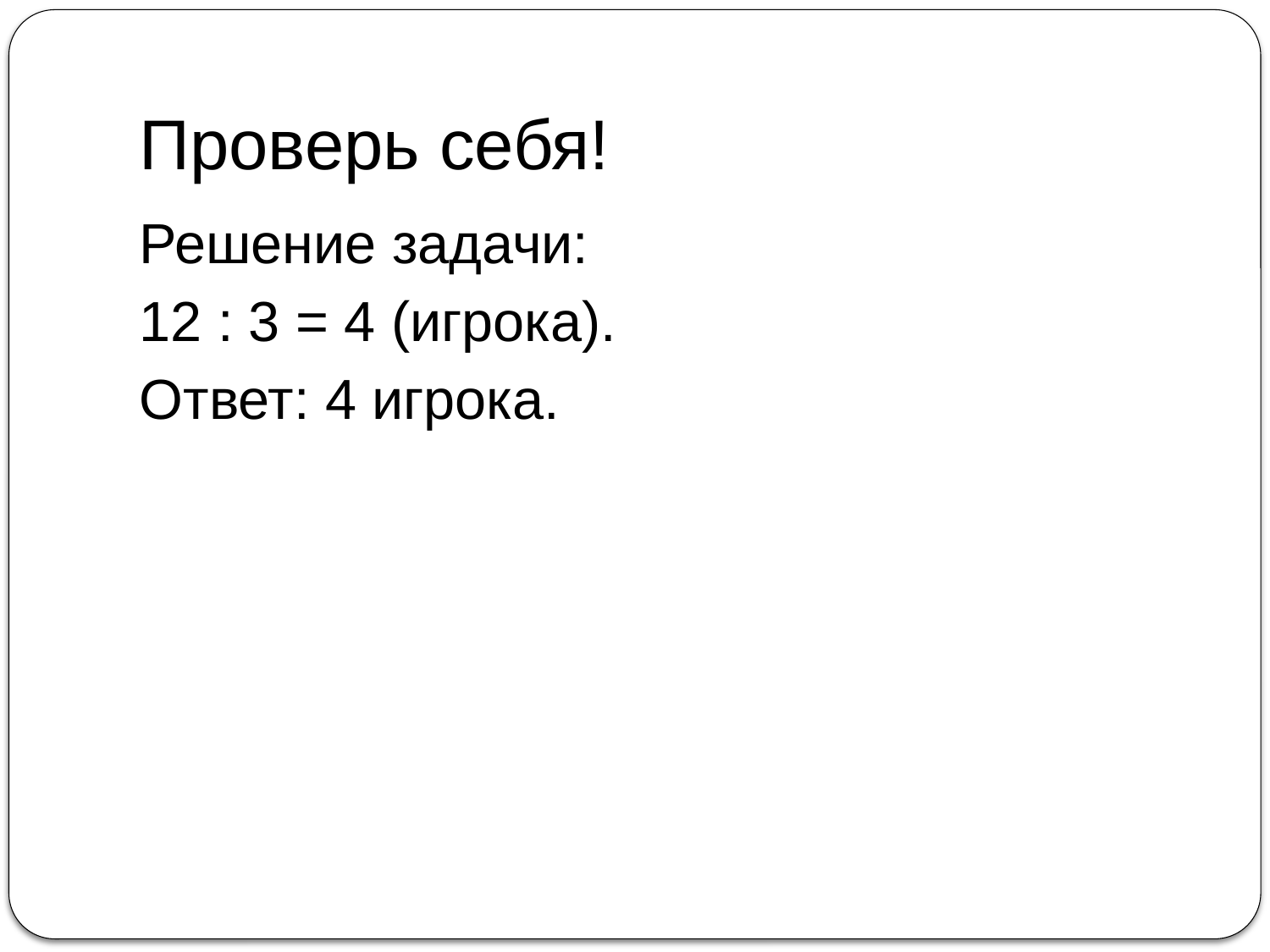

# Проверь себя!
Решение задачи:
12 : 3 = 4 (игрока).
Ответ: 4 игрока.